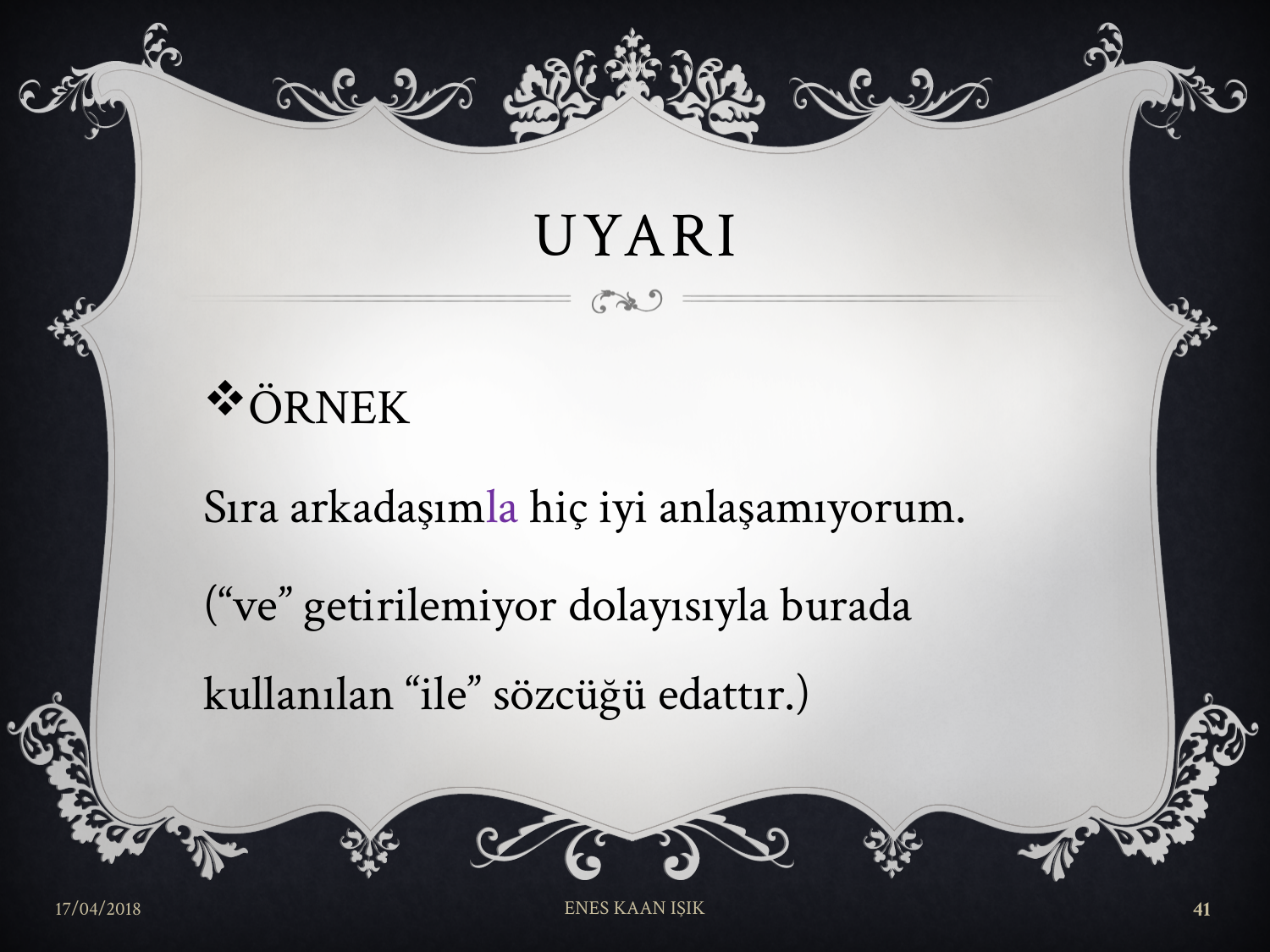

# UYARI
ÖRNEK
Sıra arkadaşımla hiç iyi anlaşamıyorum.
(“ve” getirilemiyor dolayısıyla burada kullanılan “ile” sözcüğü edattır.)
17/04/2018
ENES KAAN IŞIK
41